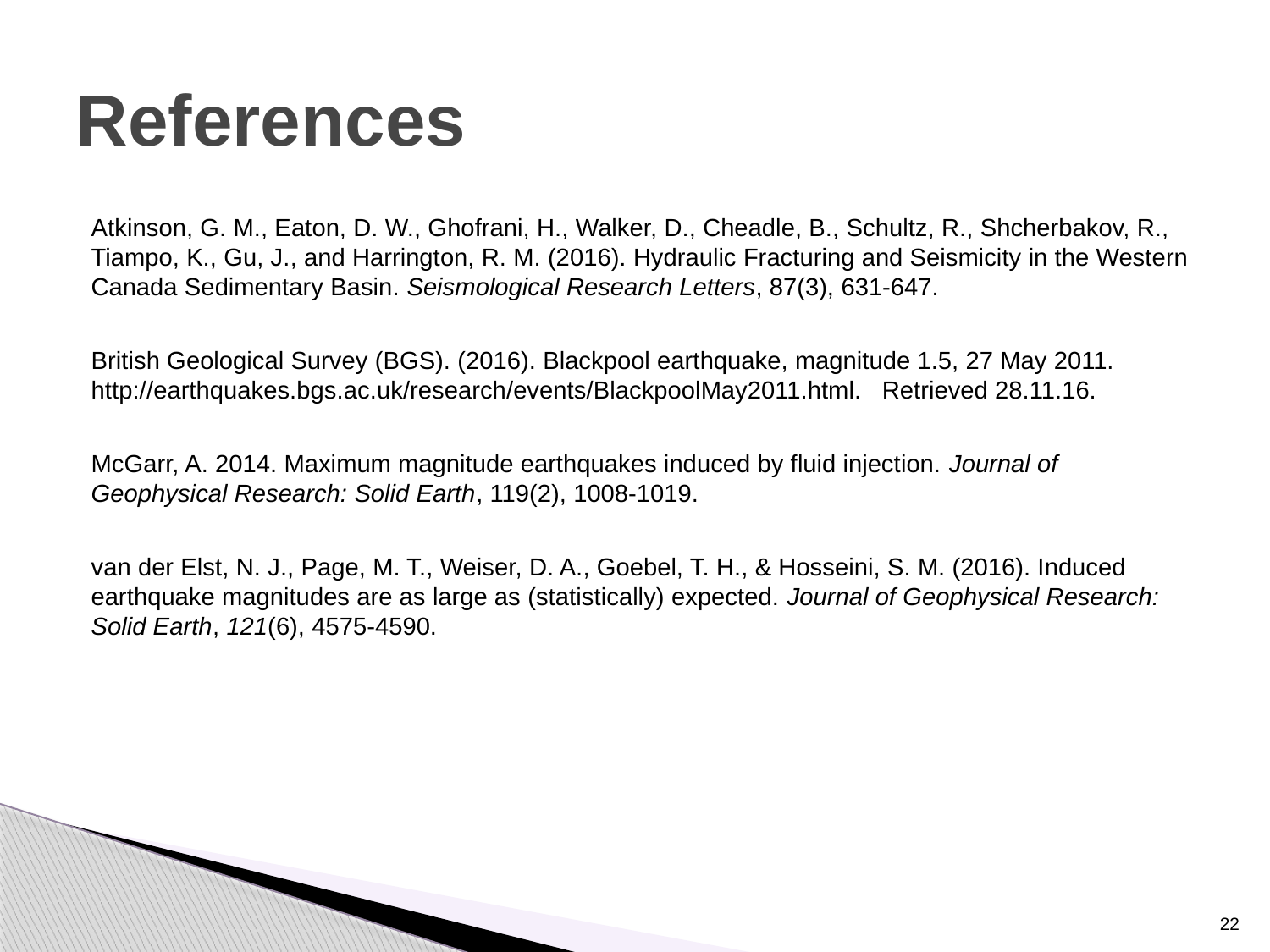

# References
Atkinson, G. M., Eaton, D. W., Ghofrani, H., Walker, D., Cheadle, B., Schultz, R., Shcherbakov, R., Tiampo, K., Gu, J., and Harrington, R. M. (2016). Hydraulic Fracturing and Seismicity in the Western Canada Sedimentary Basin. Seismological Research Letters, 87(3), 631-647.

British Geological Survey (BGS). (2016). Blackpool earthquake, magnitude 1.5, 27 May 2011. http://earthquakes.bgs.ac.uk/research/events/BlackpoolMay2011.html.   Retrieved 28.11.16.

McGarr, A. 2014. Maximum magnitude earthquakes induced by fluid injection. Journal of Geophysical Research: Solid Earth, 119(2), 1008-1019.

van der Elst, N. J., Page, M. T., Weiser, D. A., Goebel, T. H., & Hosseini, S. M. (2016). Induced earthquake magnitudes are as large as (statistically) expected. Journal of Geophysical Research: Solid Earth, 121(6), 4575-4590.
22